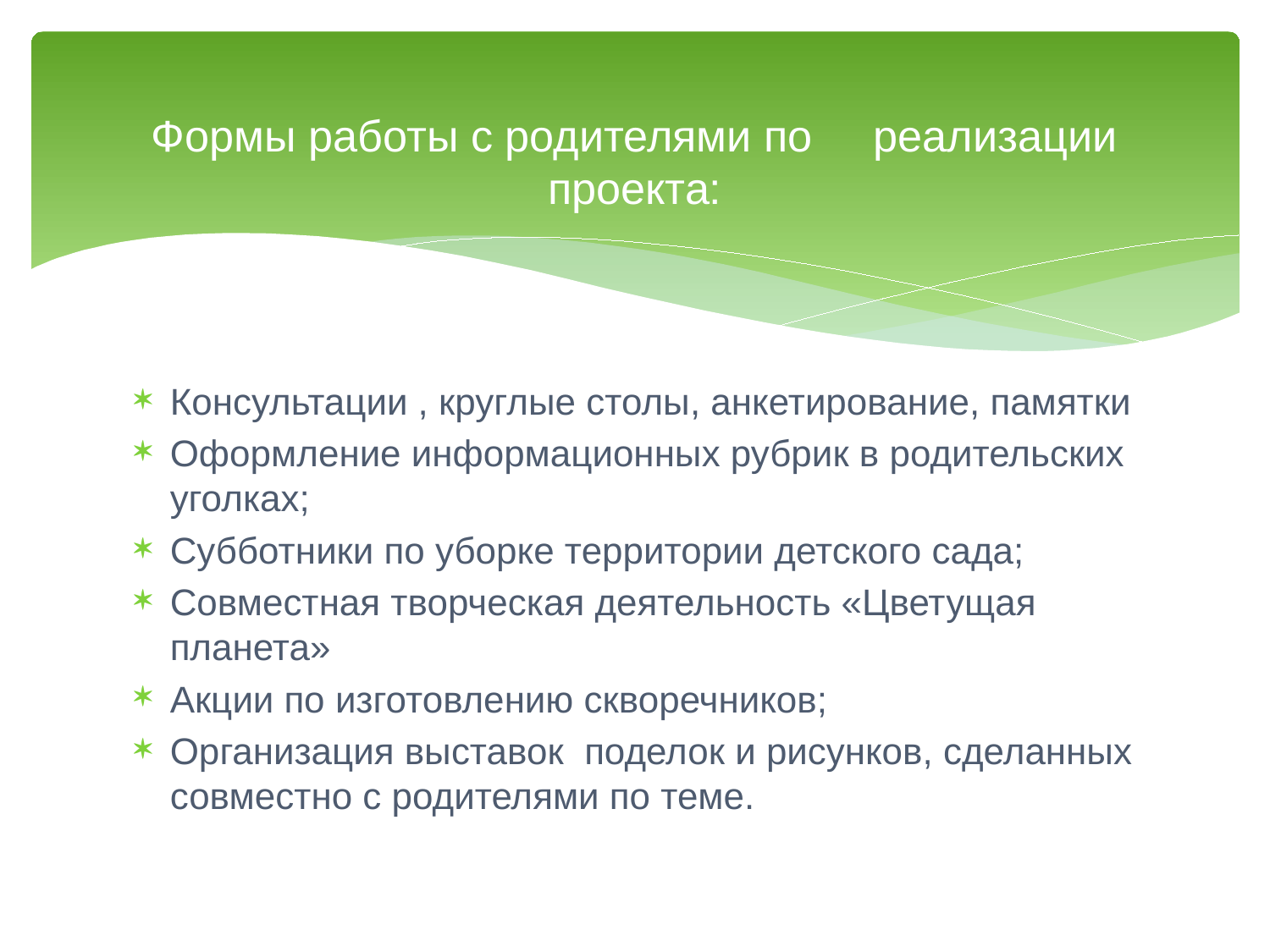

# Формы работы с родителями по     реализации проекта:
Консультации , круглые столы, анкетирование, памятки
Оформление информационных рубрик в родительских уголках;
Субботники по уборке территории детского сада;
Совместная творческая деятельность «Цветущая планета»
Акции по изготовлению скворечников;
Организация выставок  поделок и рисунков, сделанных совместно с родителями по теме.